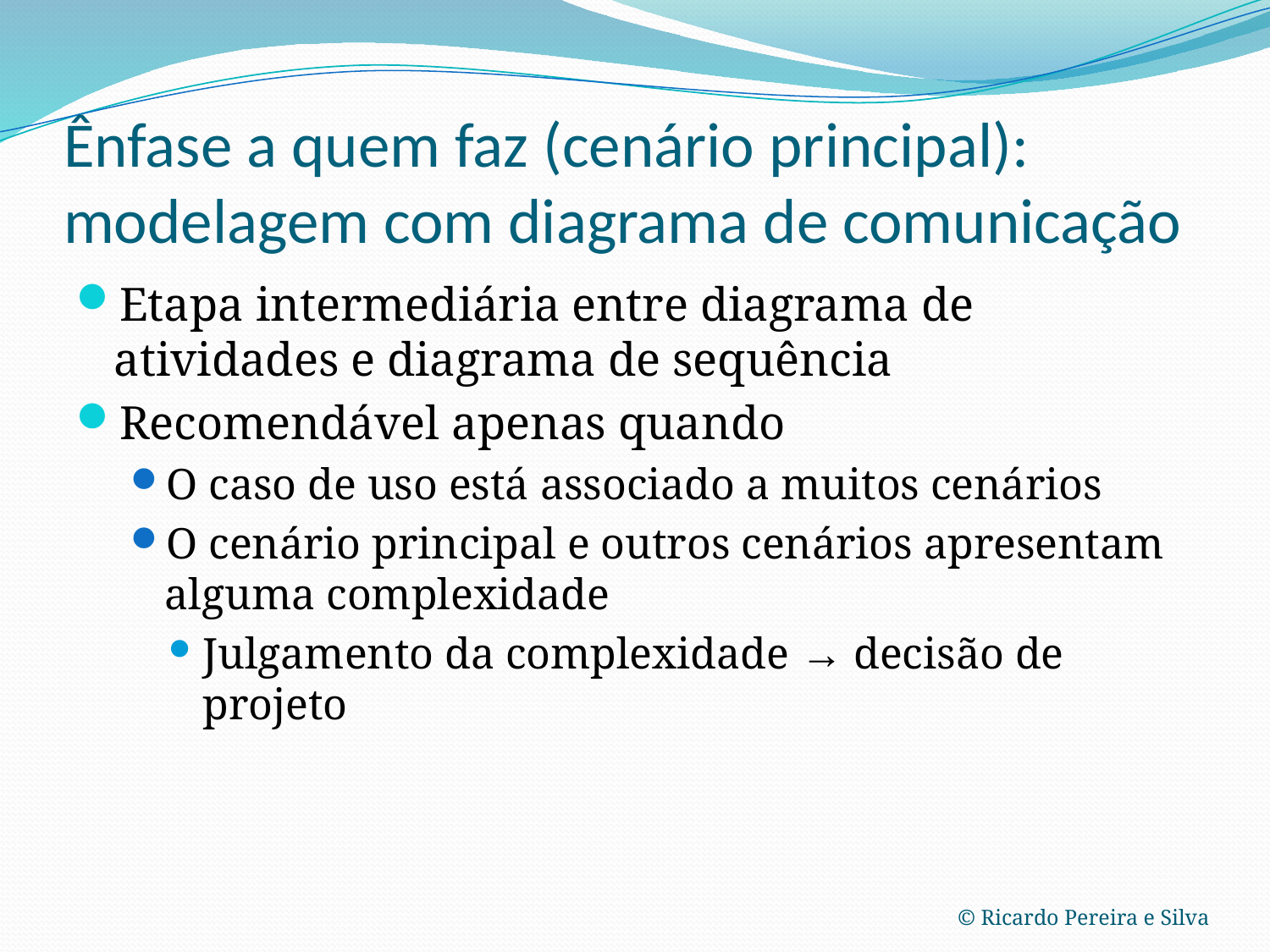

# Ênfase a quem faz (cenário principal): modelagem com diagrama de comunicação
Etapa intermediária entre diagrama de atividades e diagrama de sequência
Recomendável apenas quando
O caso de uso está associado a muitos cenários
O cenário principal e outros cenários apresentam alguma complexidade
Julgamento da complexidade → decisão de projeto
© Ricardo Pereira e Silva